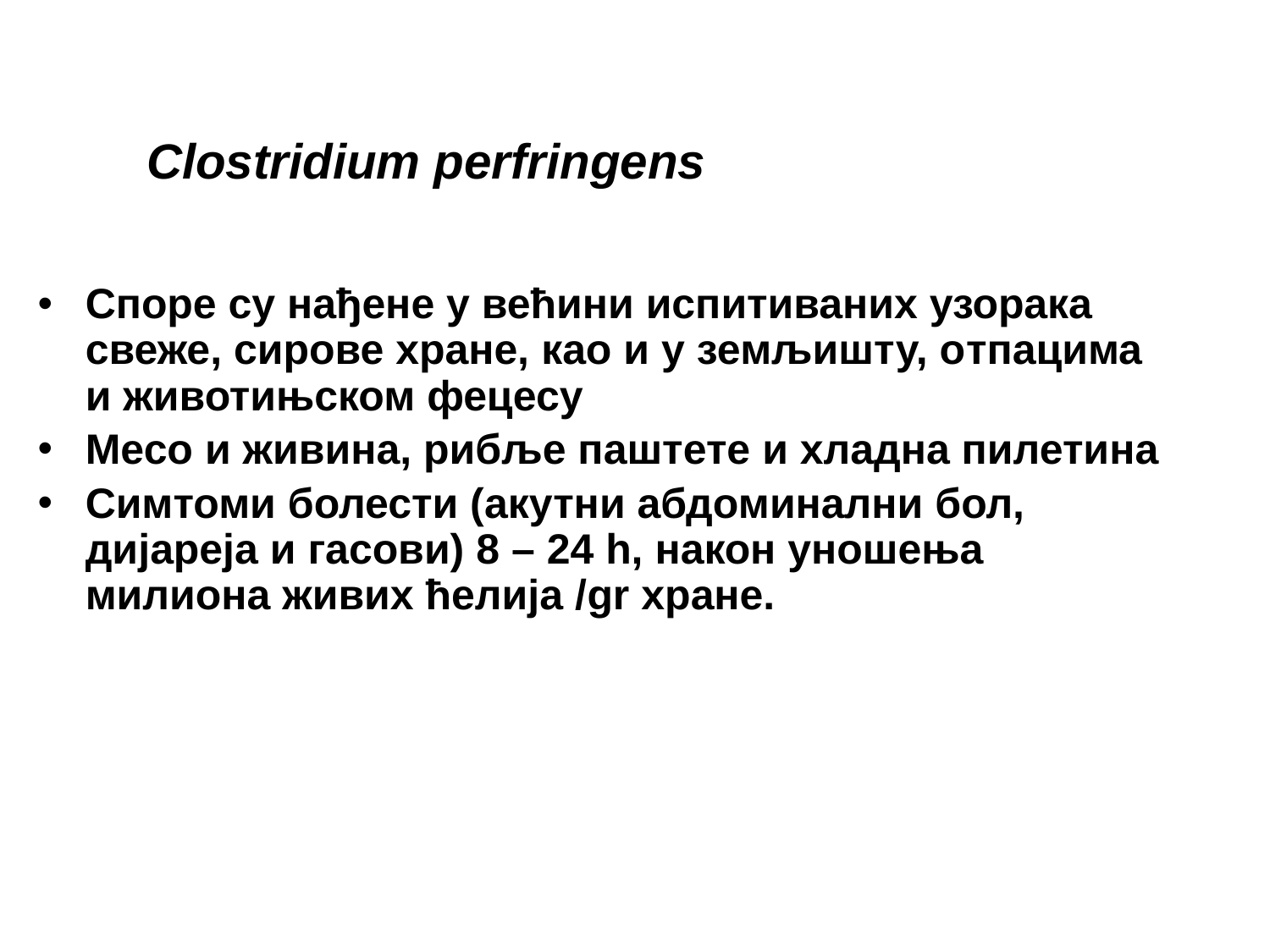

Clostridium perfringens
Споре су нађене у већини испитиваних узорака свеже, сирове хране, као и у земљишту, отпацима и животињском фецесу
Месо и живина, рибље паштете и хладна пилетина
Симтоми болести (акутни абдоминални бол, дијареја и гасови) 8 – 24 h, након уношења милиона живих ћелија /gr хране.